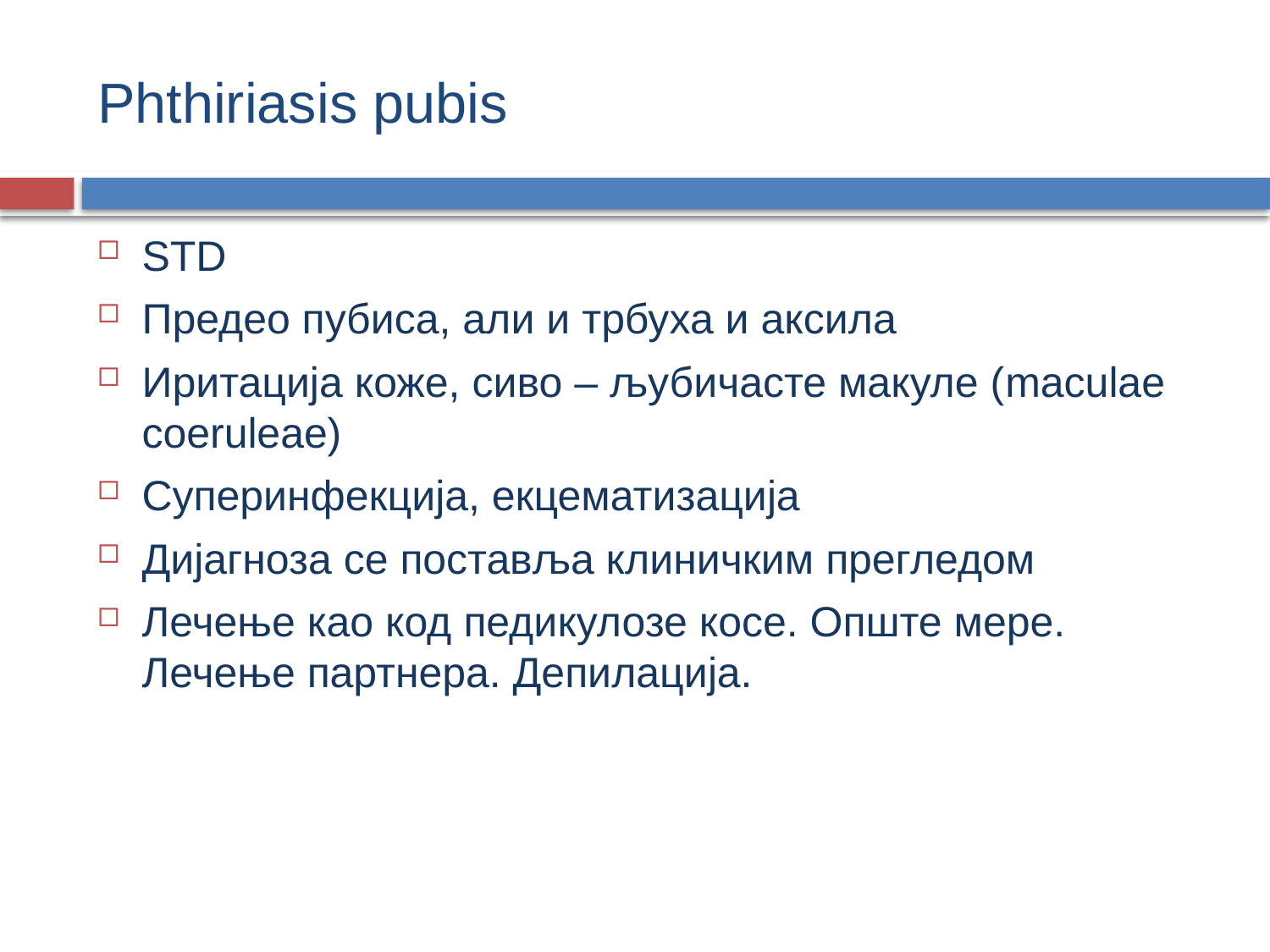

# Phthiriasis pubis
STD
Предео пубиса, али и трбуха и аксила
Иритација коже, сиво – љубичасте макуле (maculae coeruleae)
Суперинфекција, екцематизација
Дијагноза се поставља клиничким прегледом
Лечење као код педикулозе косе. Опште мере. Лечење партнера. Депилација.